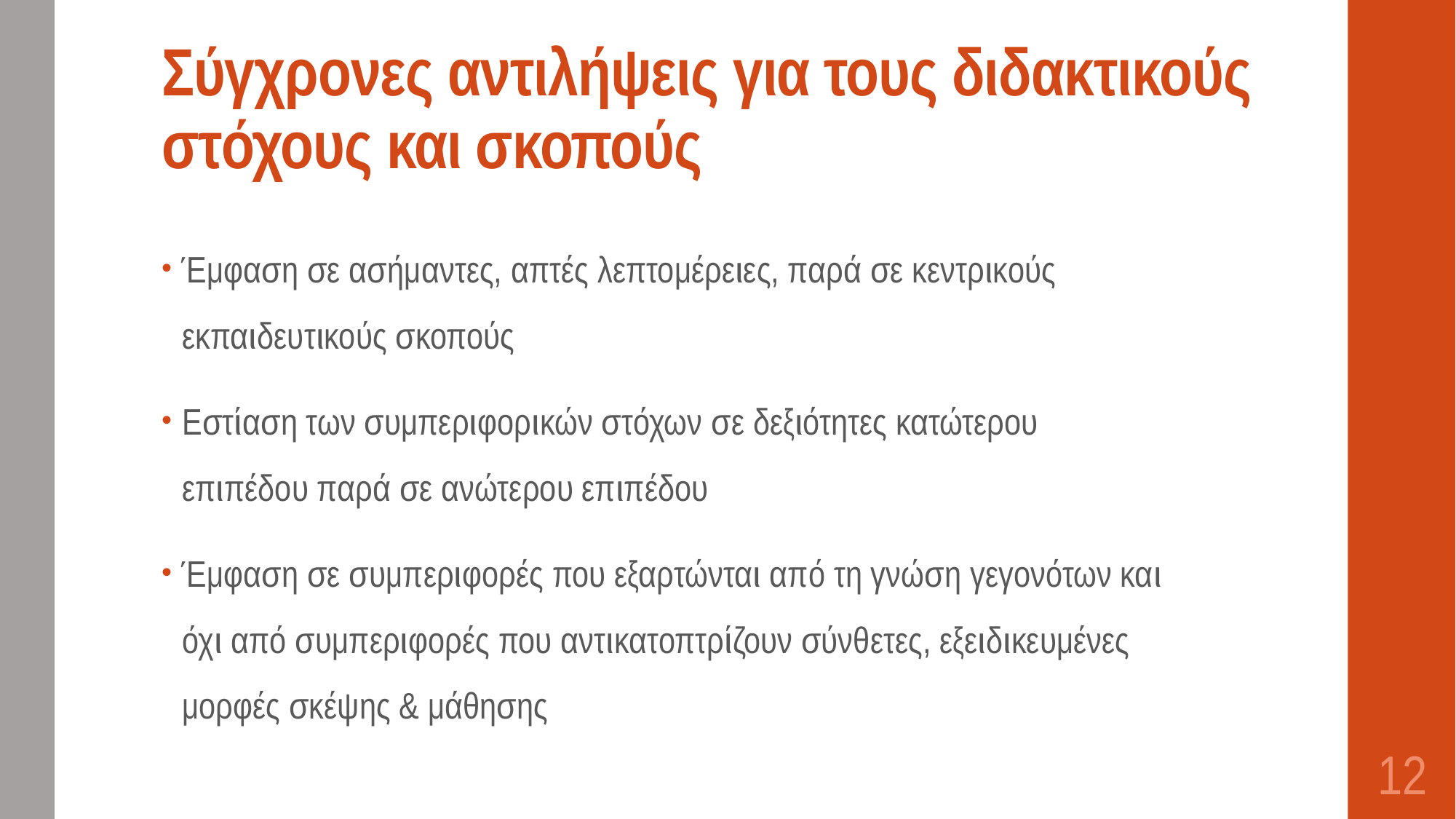

# Σύγχρονες αντιλήψεις για τους διδακτικούς στόχους και σκοπούς
Έμφαση σε ασήμαντες, απτές λεπτομέρειες, παρά σε κεντρικούς εκπαιδευτικούς σκοπούς
Εστίαση των συμπεριφορικών στόχων σε δεξιότητες κατώτερου επιπέδου παρά σε ανώτερου επιπέδου
Έμφαση σε συμπεριφορές που εξαρτώνται από τη γνώση γεγονότων και όχι από συμπεριφορές που αντικατοπτρίζουν σύνθετες, εξειδικευμένες μορφές σκέψης & μάθησης
12